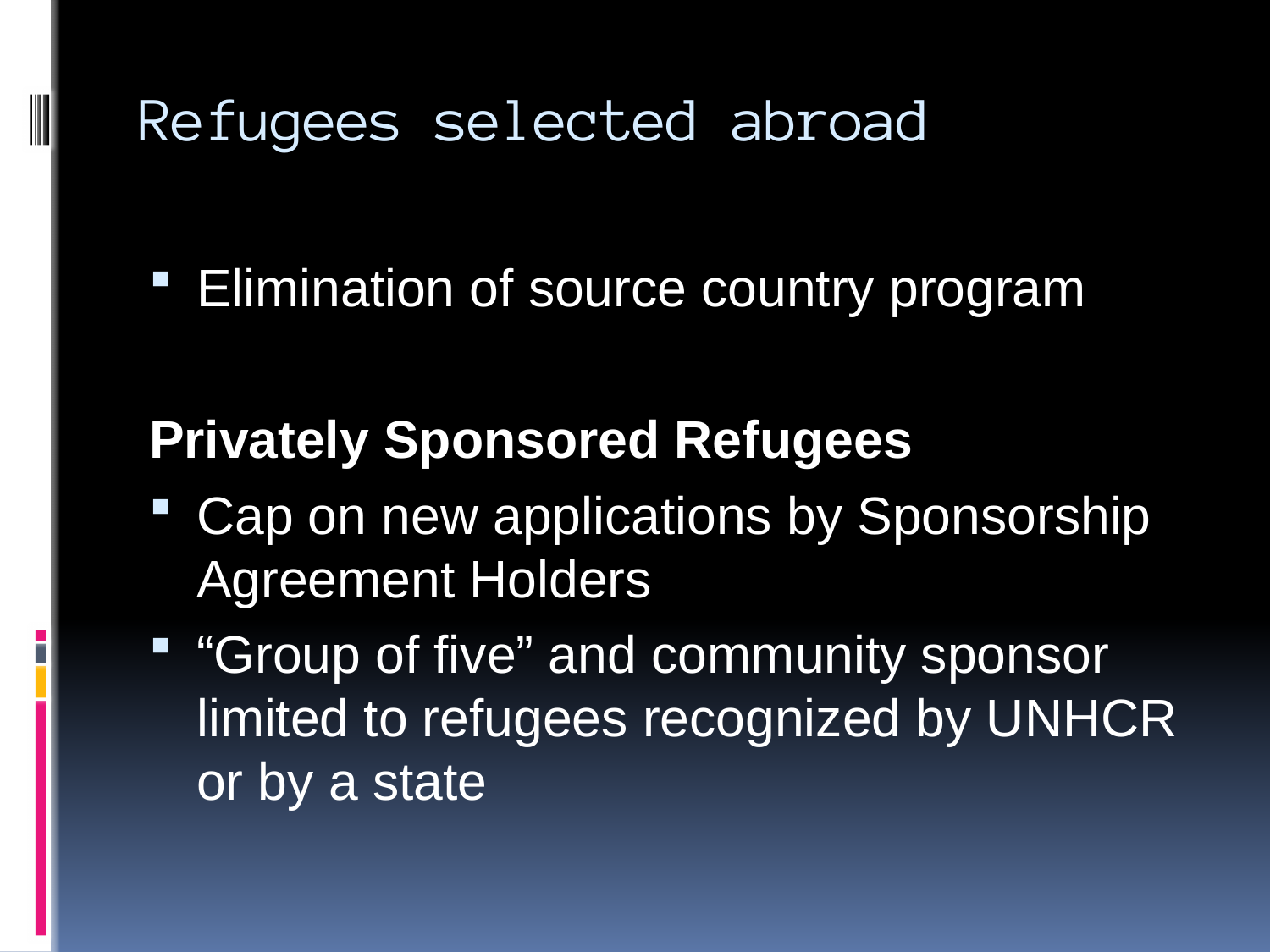

# Refugees selected abroad
Elimination of source country program

Privately Sponsored Refugees
Cap on new applications by Sponsorship Agreement Holders
“Group of five” and community sponsor limited to refugees recognized by UNHCR or by a state